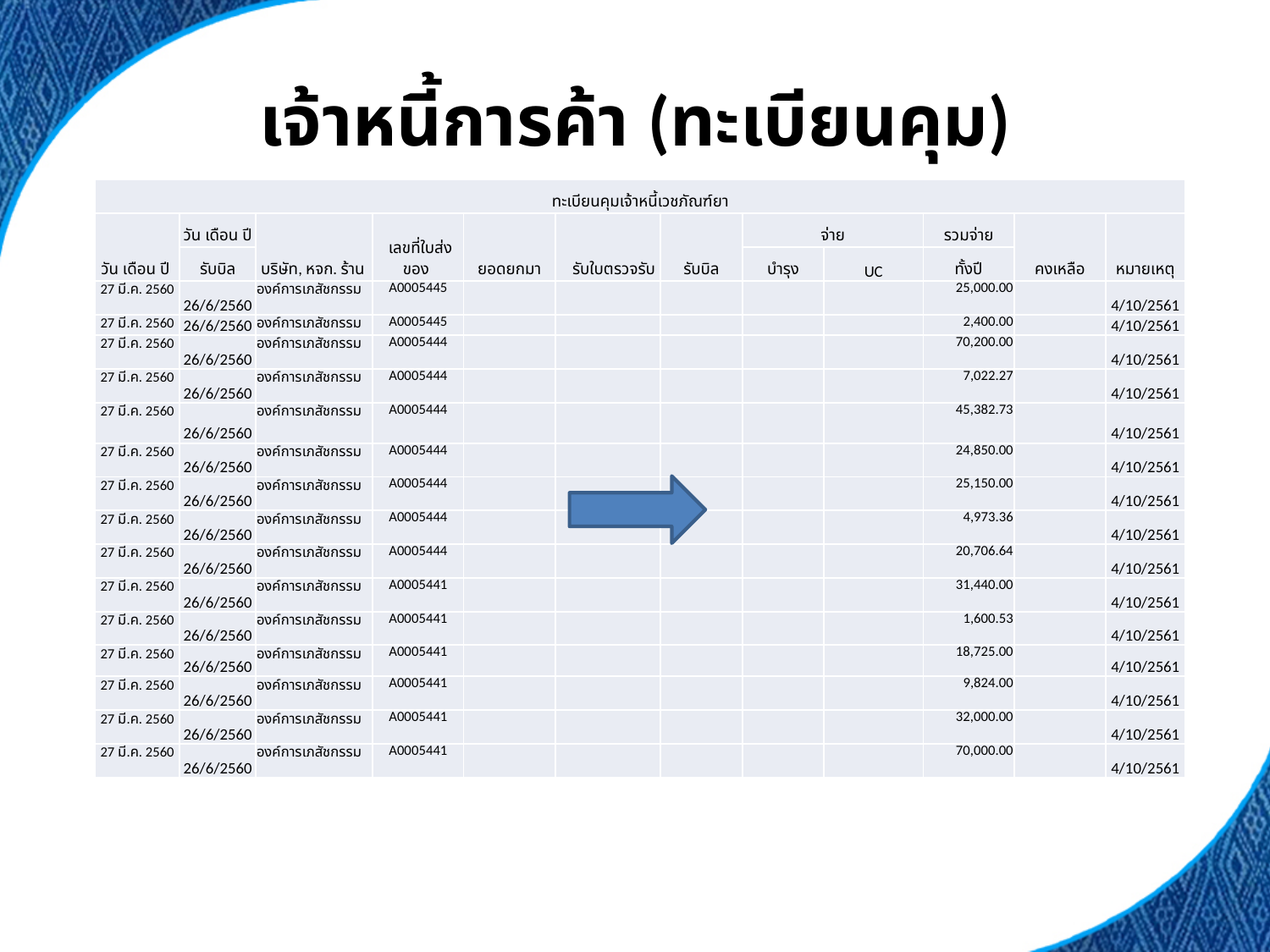

# เจ้าหนี้การค้า (ทะเบียนคุม)
| ทะเบียนคุมเจ้าหนี้เวชภัณฑ์ยา |  |  |  |  |  |  |  |  |  |  |  |
| --- | --- | --- | --- | --- | --- | --- | --- | --- | --- | --- | --- |
| วัน เดือน ปี | วัน เดือน ปี | บริษัท, หจก. ร้าน | เลขที่ใบส่งของ | ยอดยกมา | รับใบตรวจรับ | รับบิล | จ่าย |  | รวมจ่าย | คงเหลือ | หมายเหตุ |
|  | รับบิล |  |  |  |  |  | บำรุง | UC | ทั้งปี |  |  |
| 27 มี.ค. 2560 | 26/6/2560 | องค์การเภสัชกรรม | A0005445 |  |  |  |  |  | 25,000.00 |  | 4/10/2561 |
| 27 มี.ค. 2560 | 26/6/2560 | องค์การเภสัชกรรม | A0005445 |  |  |  |  |  | 2,400.00 |  | 4/10/2561 |
| 27 มี.ค. 2560 | 26/6/2560 | องค์การเภสัชกรรม | A0005444 |  |  |  |  |  | 70,200.00 |  | 4/10/2561 |
| 27 มี.ค. 2560 | 26/6/2560 | องค์การเภสัชกรรม | A0005444 |  |  |  |  |  | 7,022.27 |  | 4/10/2561 |
| 27 มี.ค. 2560 | 26/6/2560 | องค์การเภสัชกรรม | A0005444 |  |  |  |  |  | 45,382.73 |  | 4/10/2561 |
| 27 มี.ค. 2560 | 26/6/2560 | องค์การเภสัชกรรม | A0005444 |  |  |  |  |  | 24,850.00 |  | 4/10/2561 |
| 27 มี.ค. 2560 | 26/6/2560 | องค์การเภสัชกรรม | A0005444 |  |  |  |  |  | 25,150.00 |  | 4/10/2561 |
| 27 มี.ค. 2560 | 26/6/2560 | องค์การเภสัชกรรม | A0005444 |  |  |  |  |  | 4,973.36 |  | 4/10/2561 |
| 27 มี.ค. 2560 | 26/6/2560 | องค์การเภสัชกรรม | A0005444 |  |  |  |  |  | 20,706.64 |  | 4/10/2561 |
| 27 มี.ค. 2560 | 26/6/2560 | องค์การเภสัชกรรม | A0005441 |  |  |  |  |  | 31,440.00 |  | 4/10/2561 |
| 27 มี.ค. 2560 | 26/6/2560 | องค์การเภสัชกรรม | A0005441 |  |  |  |  |  | 1,600.53 |  | 4/10/2561 |
| 27 มี.ค. 2560 | 26/6/2560 | องค์การเภสัชกรรม | A0005441 |  |  |  |  |  | 18,725.00 |  | 4/10/2561 |
| 27 มี.ค. 2560 | 26/6/2560 | องค์การเภสัชกรรม | A0005441 |  |  |  |  |  | 9,824.00 |  | 4/10/2561 |
| 27 มี.ค. 2560 | 26/6/2560 | องค์การเภสัชกรรม | A0005441 |  |  |  |  |  | 32,000.00 |  | 4/10/2561 |
| 27 มี.ค. 2560 | 26/6/2560 | องค์การเภสัชกรรม | A0005441 |  |  |  |  |  | 70,000.00 |  | 4/10/2561 |